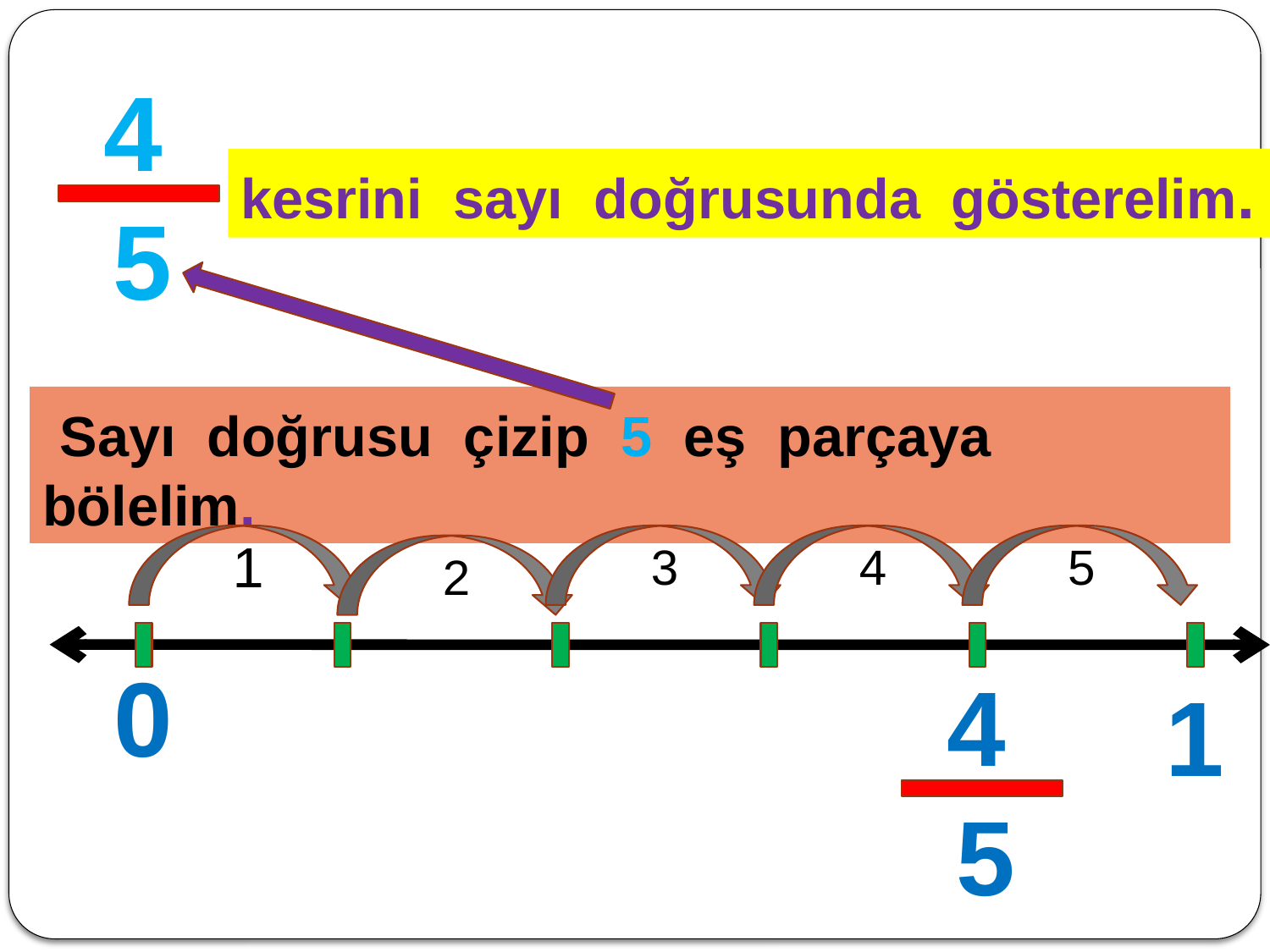

4

kesrini  sayı  doğrusunda  gösterelim.

5
 Sayı  doğrusu  çizip  5  eş  parçaya bölelim.
1
3
4
5
2

0
4
1

5